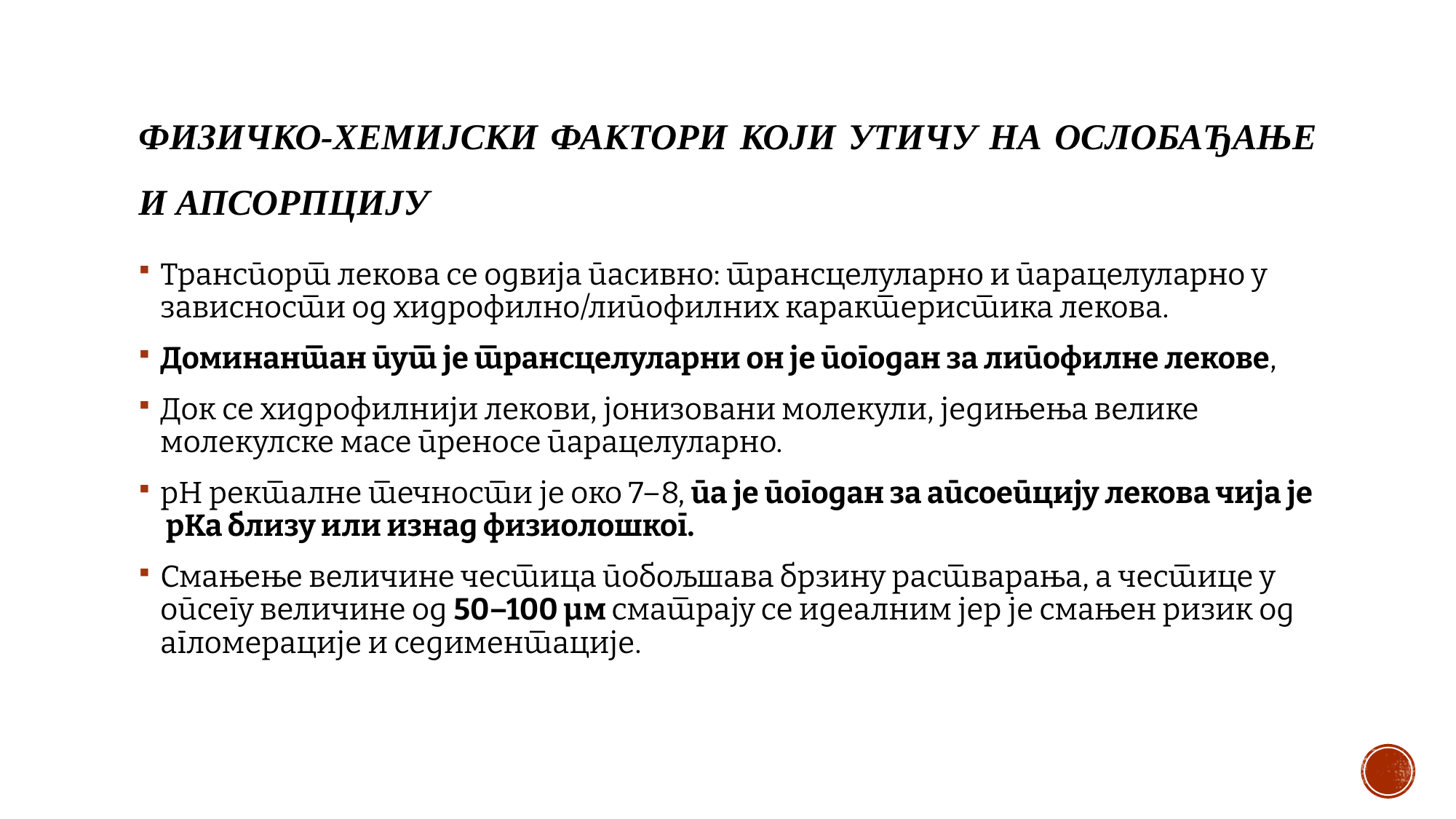

# Физичко-хемијски фактори који утичу на ослобађање и апсорпцију
Транспорт лекова се одвија пасивно: трансцелуларно и парацелуларно у зависности од хидрофилно/липофилних карактеристика лекова.
Доминантан пут је трансцелуларни он је погодан за липофилне лекове,
Док се хидрофилнији лекови, јонизовани молекули, једињења велике молекулске масе преносе парацелуларно.
pH ректалне течности је око 7–8, па је погодан за апсоепцију лекова чија је  pKa близу или изнад физиолошког.
Смањење величине честица побољшава брзину растварања, а честице у опсегу величине од 50–100 µм сматрају се идеалним јер је смањен ризик од агломерације и седиментације.